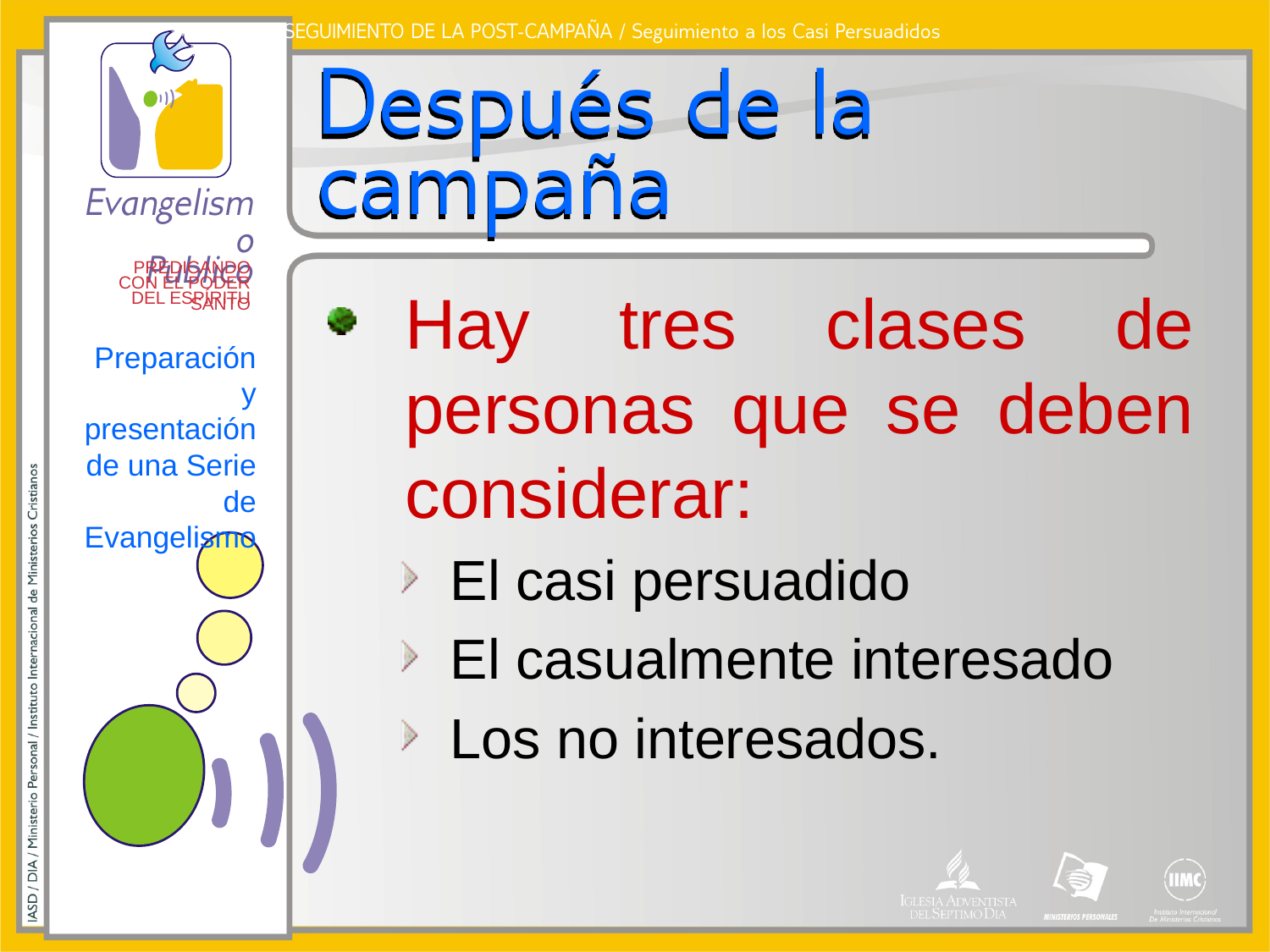

SEGUIMIENTO DE LA POST-CAMPAÑA / Seguimiento a los Casi Persuadidos
# Después de la campaña
Hay tres clases de personas que se deben considerar:
El casi persuadido
El casualmente interesado
Los no interesados.